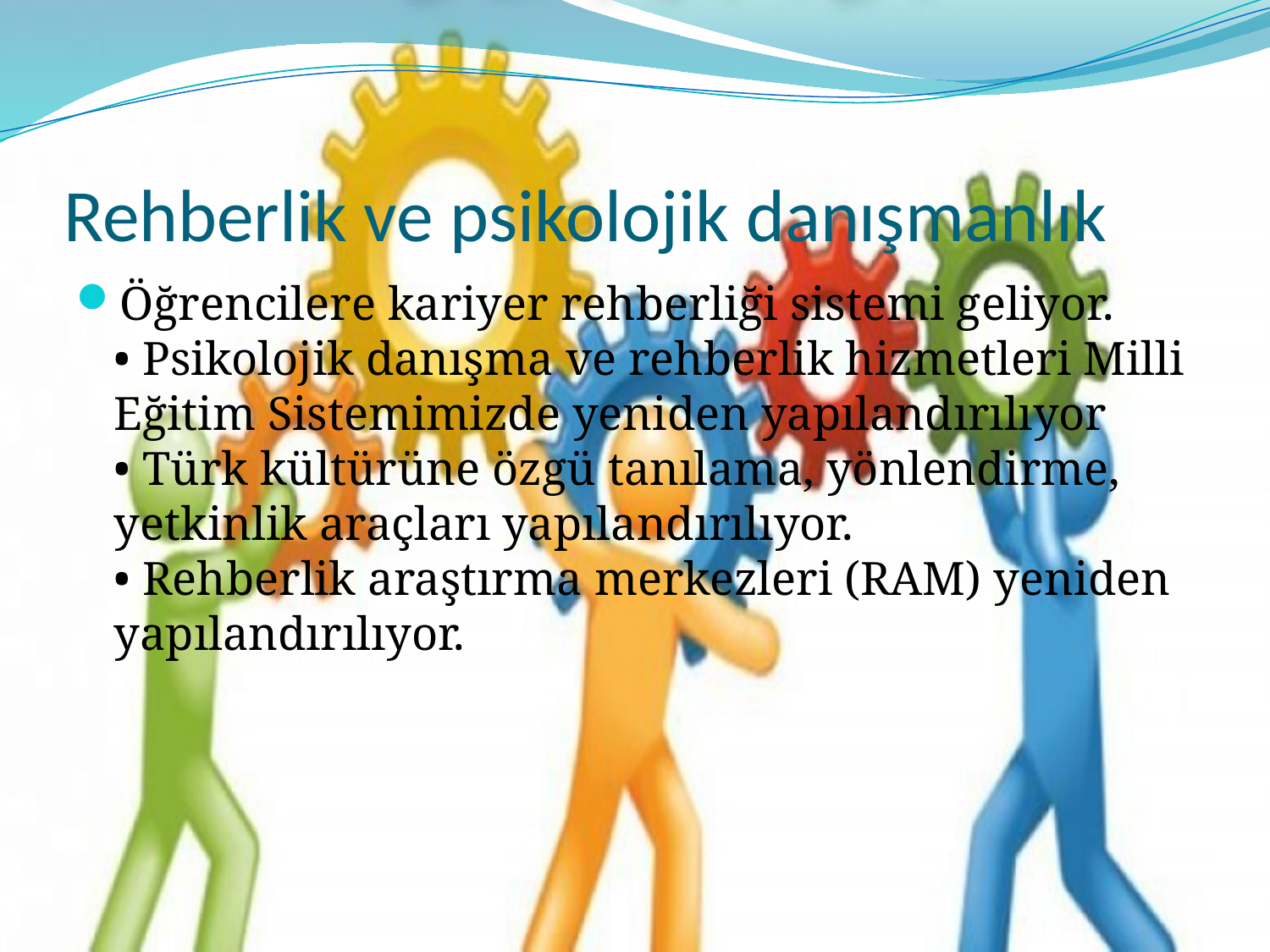

# Rehberlik ve psikolojik danışmanlık
Öğrencilere kariyer rehberliği sistemi geliyor.
• Psikolojik danışma ve rehberlik hizmetleri Milli Eğitim Sistemimizde yeniden yapılandırılıyor
• Türk kültürüne özgü tanılama, yönlendirme, yetkinlik araçları yapılandırılıyor.
• Rehberlik araştırma merkezleri (RAM) yeniden yapılandırılıyor.